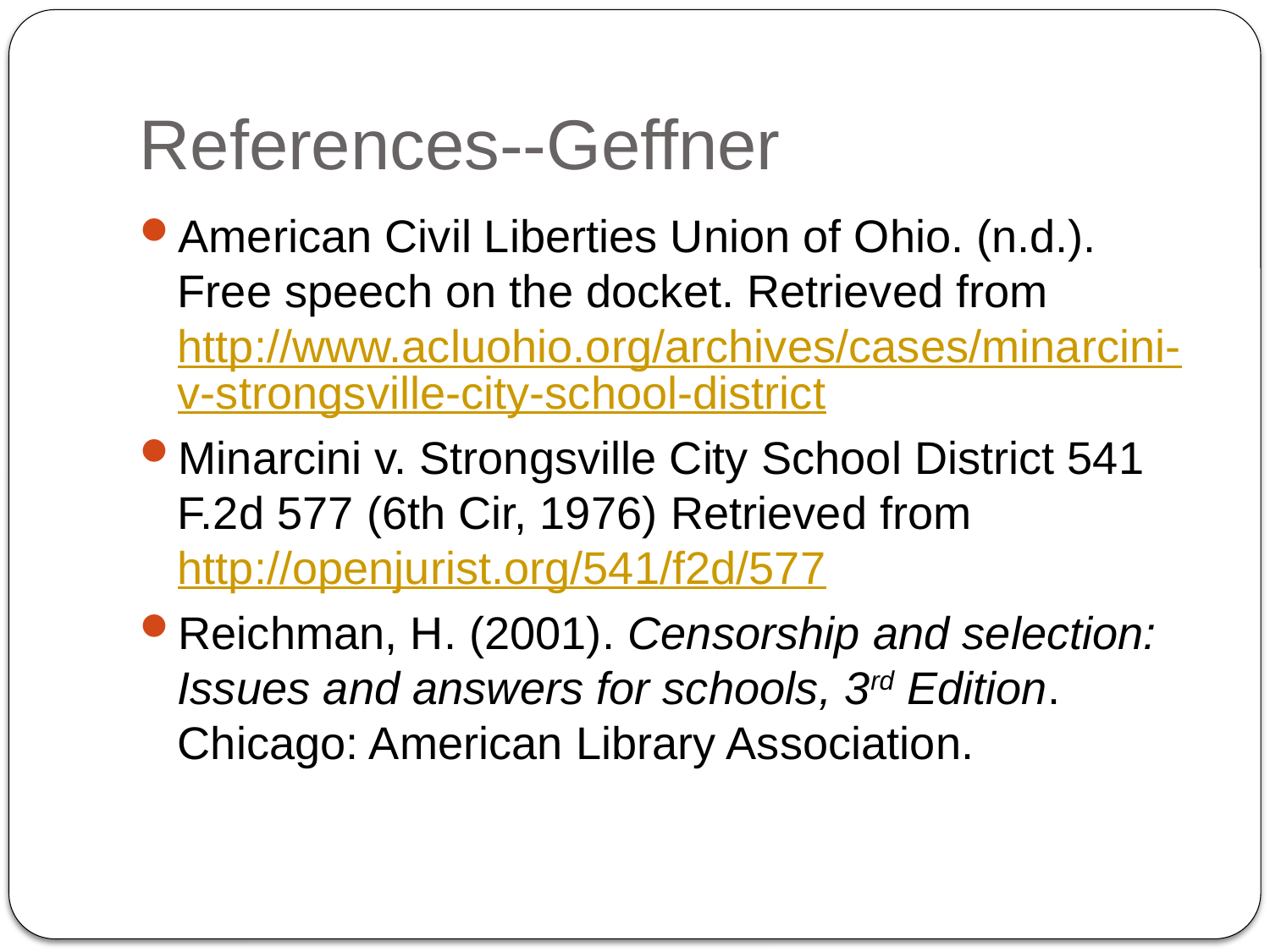

# References--Geffner
American Civil Liberties Union of Ohio. (n.d.). Free speech on the docket. Retrieved from http://www.acluohio.org/archives/cases/minarcini-v-strongsville-city-school-district
Minarcini v. Strongsville City School District 541 F.2d 577 (6th Cir, 1976) Retrieved from http://openjurist.org/541/f2d/577
Reichman, H. (2001). Censorship and selection: Issues and answers for schools, 3rd Edition. Chicago: American Library Association.